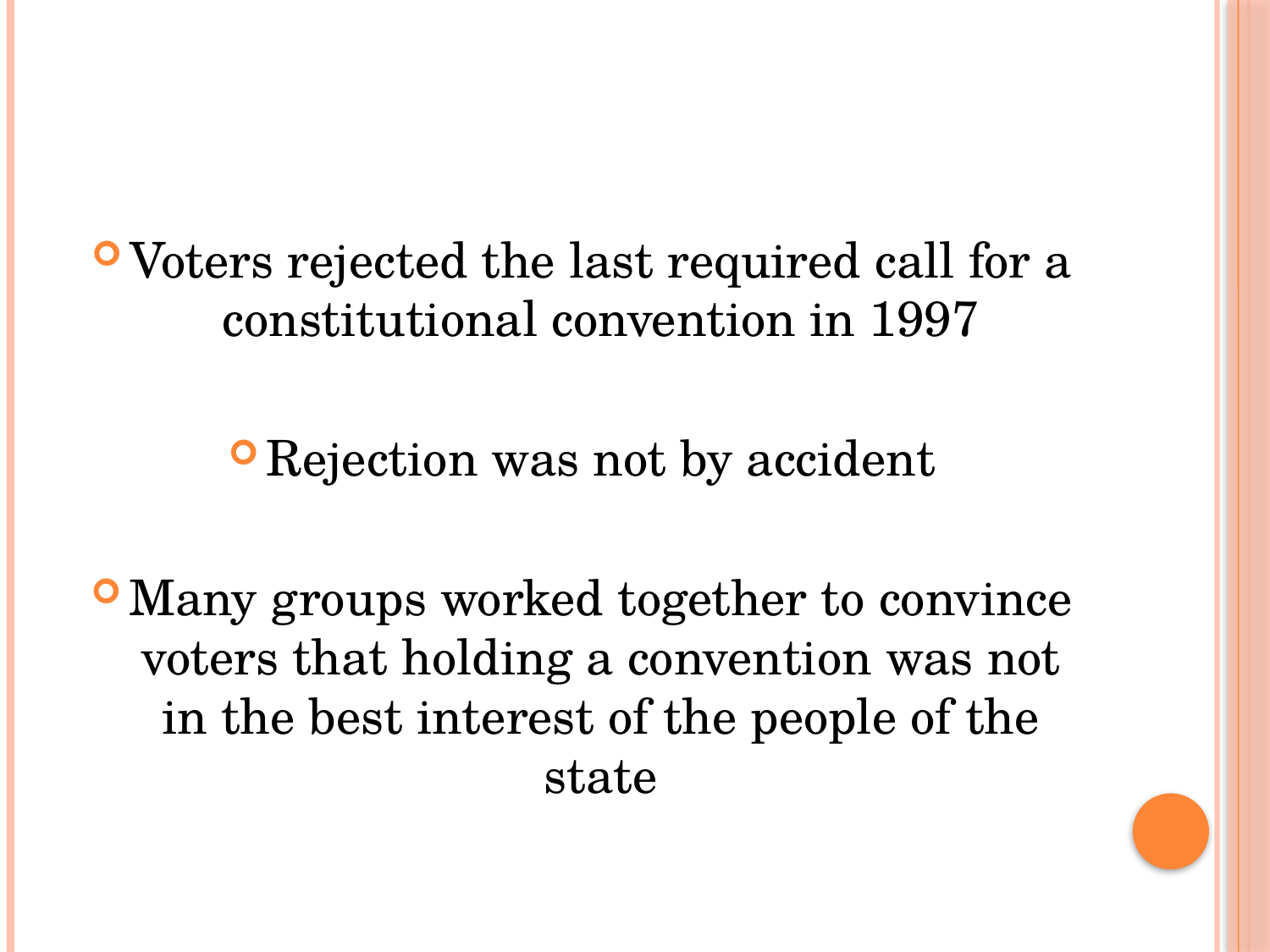

#
Voters rejected the last required call for a constitutional convention in 1997

Rejection was not by accident

Many groups worked together to convince voters that holding a convention was not in the best interest of the people of the state